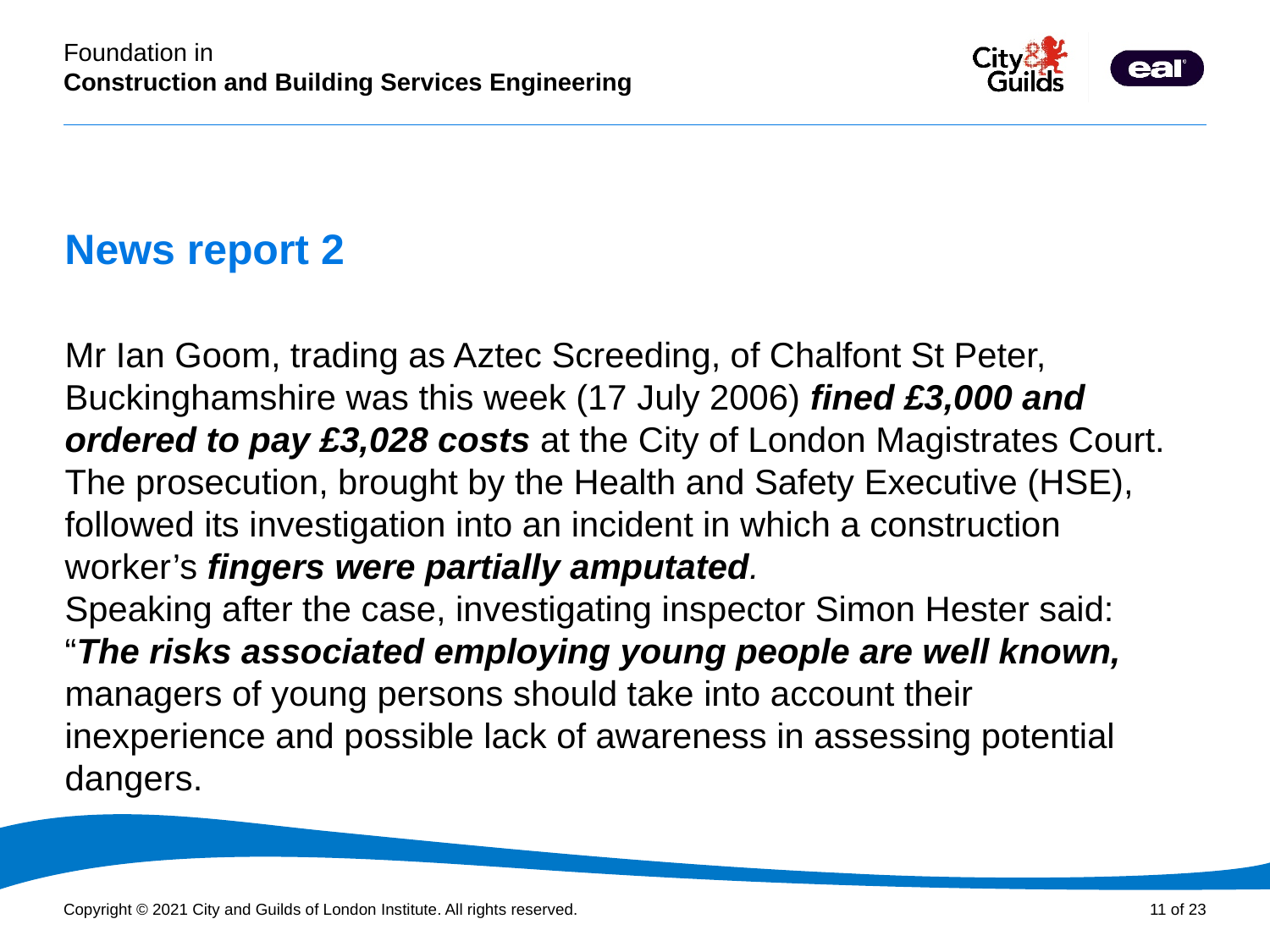

News report 2
Mr Ian Goom, trading as Aztec Screeding, of Chalfont St Peter, Buckinghamshire was this week (17 July 2006) fined £3,000 and ordered to pay £3,028 costs at the City of London Magistrates Court. The prosecution, brought by the Health and Safety Executive (HSE), followed its investigation into an incident in which a construction worker’s fingers were partially amputated.
Speaking after the case, investigating inspector Simon Hester said: “The risks associated employing young people are well known, managers of young persons should take into account their inexperience and possible lack of awareness in assessing potential dangers.